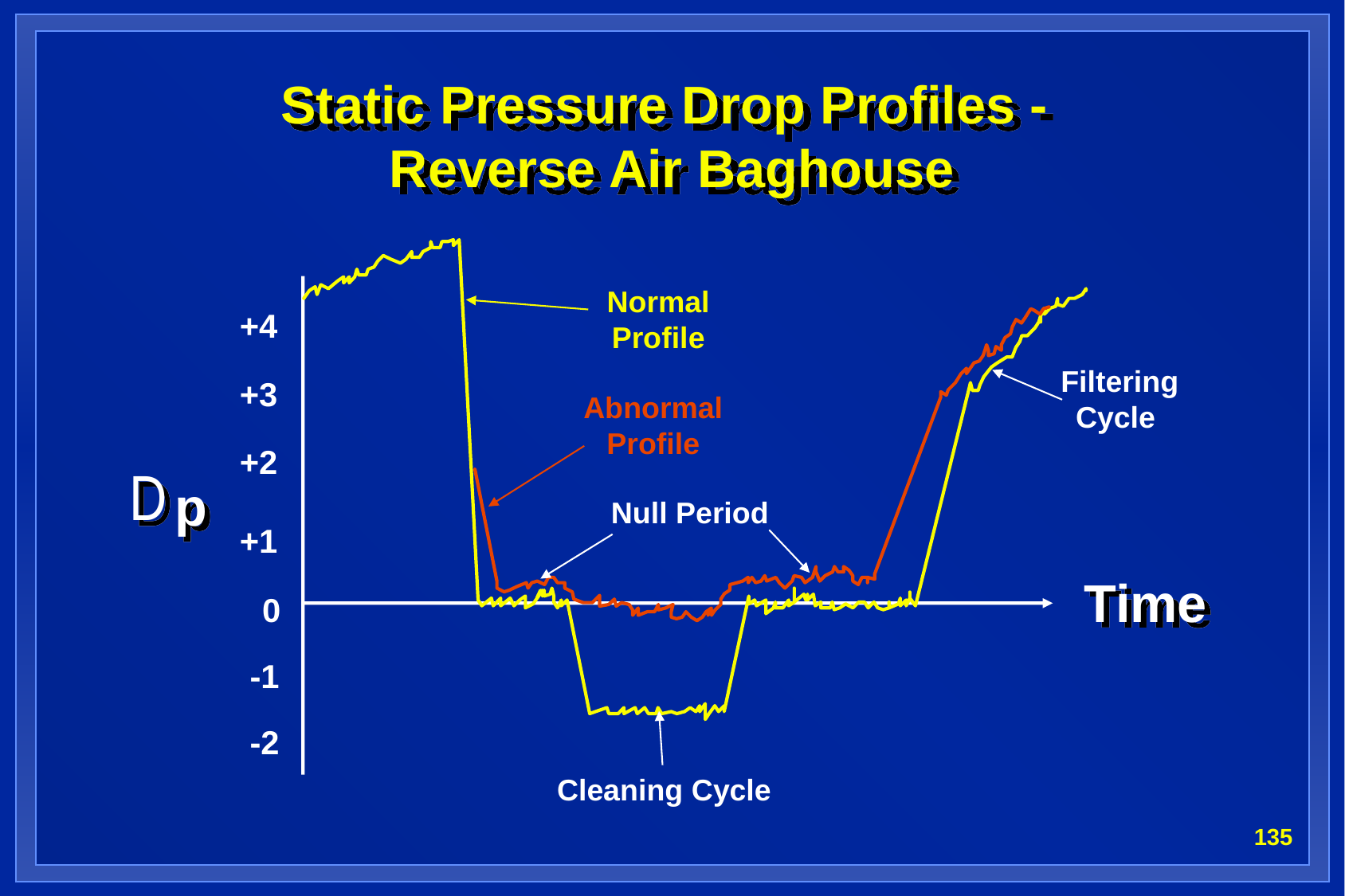

# Static Pressure Drop Profiles - Reverse Air Baghouse

Normal Profile

+4
+3
+2
+1
0
-1
-2
p

Abnormal Profile

Filtering Cycle

Null Period

Time

Cleaning Cycle
135